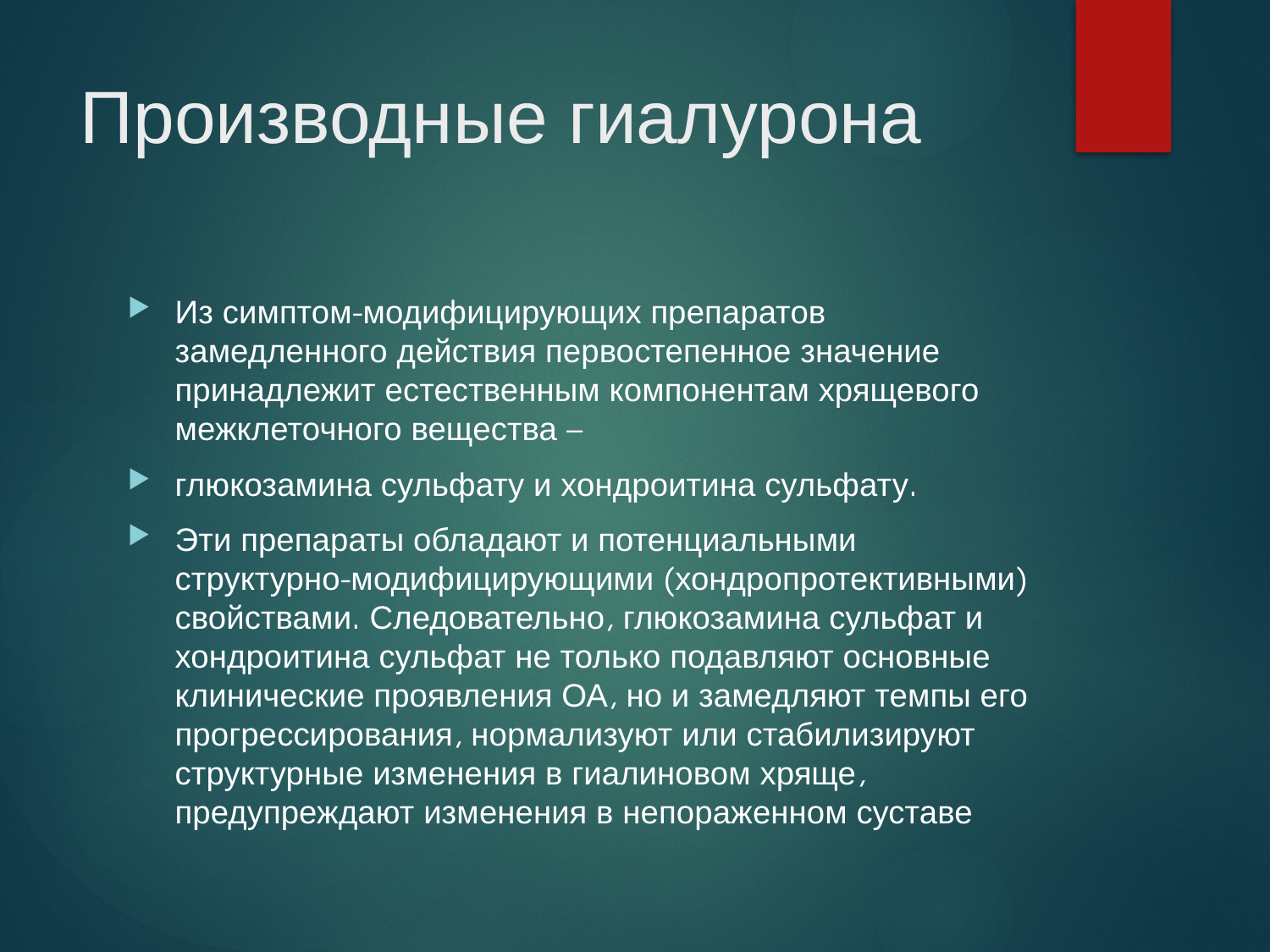

# Производные гиалурона
Из симптом-модифицирующих препаратов замедленного действия первостепенное значение принадлежит естественным компонентам хрящевого межклеточного вещества –
глюкозамина сульфату и хондроитина сульфату.
Эти препараты обладают и потенциальными структурно-модифицирующими (хондропротективными) свойствами. Следовательно, глюкозамина сульфат и хондроитина сульфат не только подавляют основные клинические проявления ОА, но и замедляют темпы его прогрессирования, нормализуют или стабилизируют структурные изменения в гиалиновом хряще, предупреждают изменения в непораженном суставе